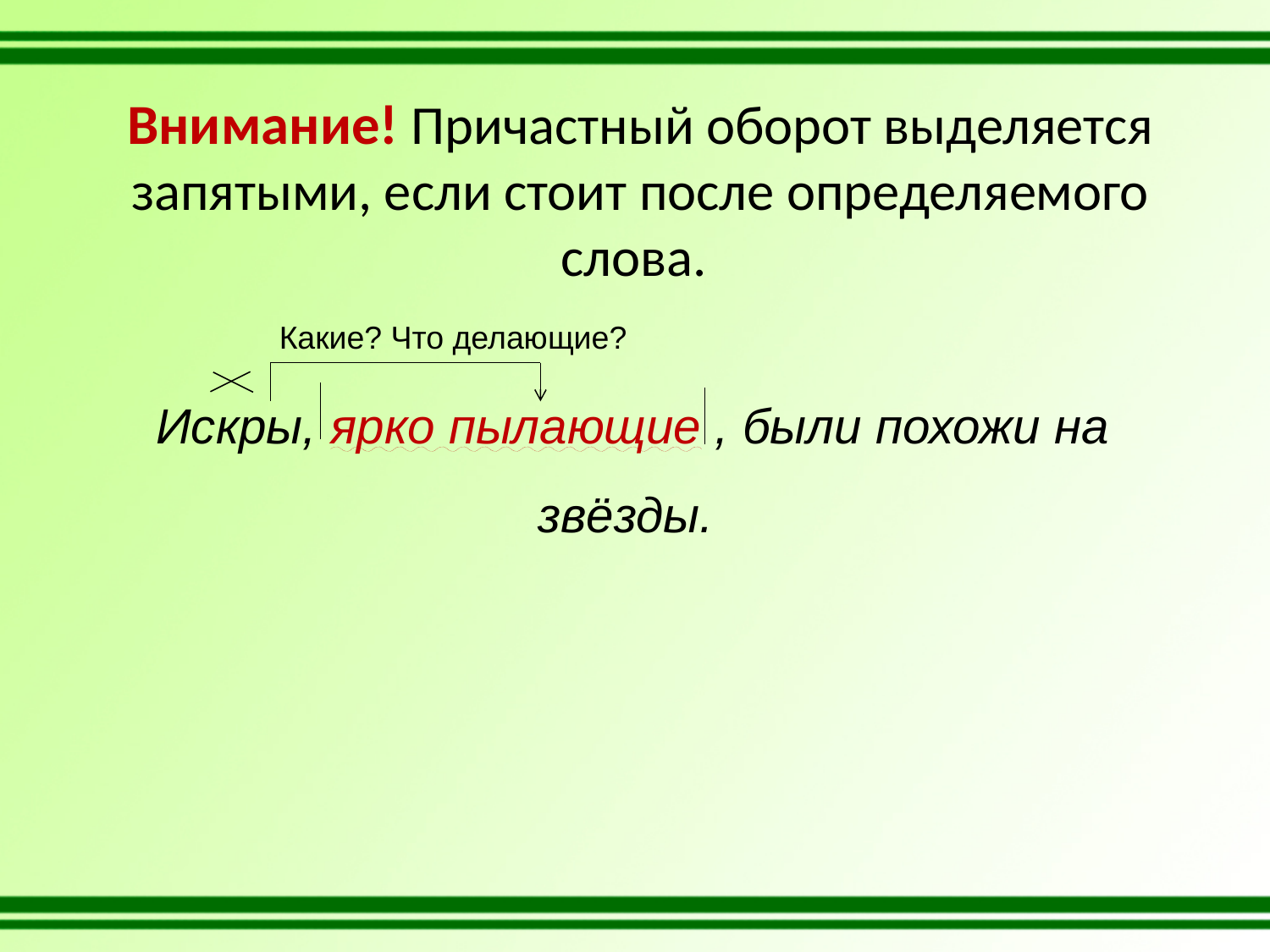

# Внимание! Причастный оборот выделяется запятыми, если стоит после определяемого слова.
Какие? Что делающие?
 Искры, ярко пылающие , были похожи на звёзды.